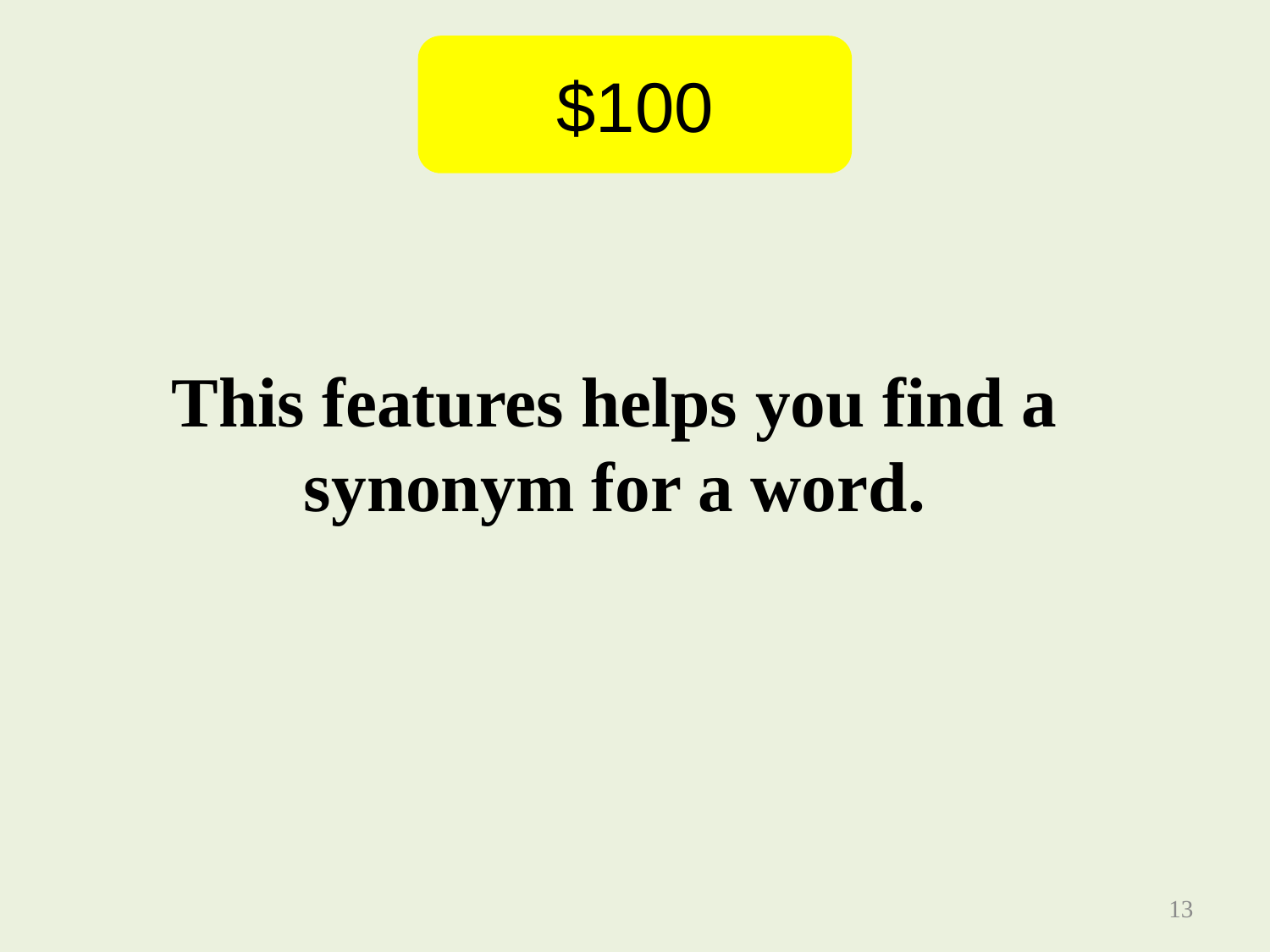

$100
This features helps you find a synonym for a word.

13